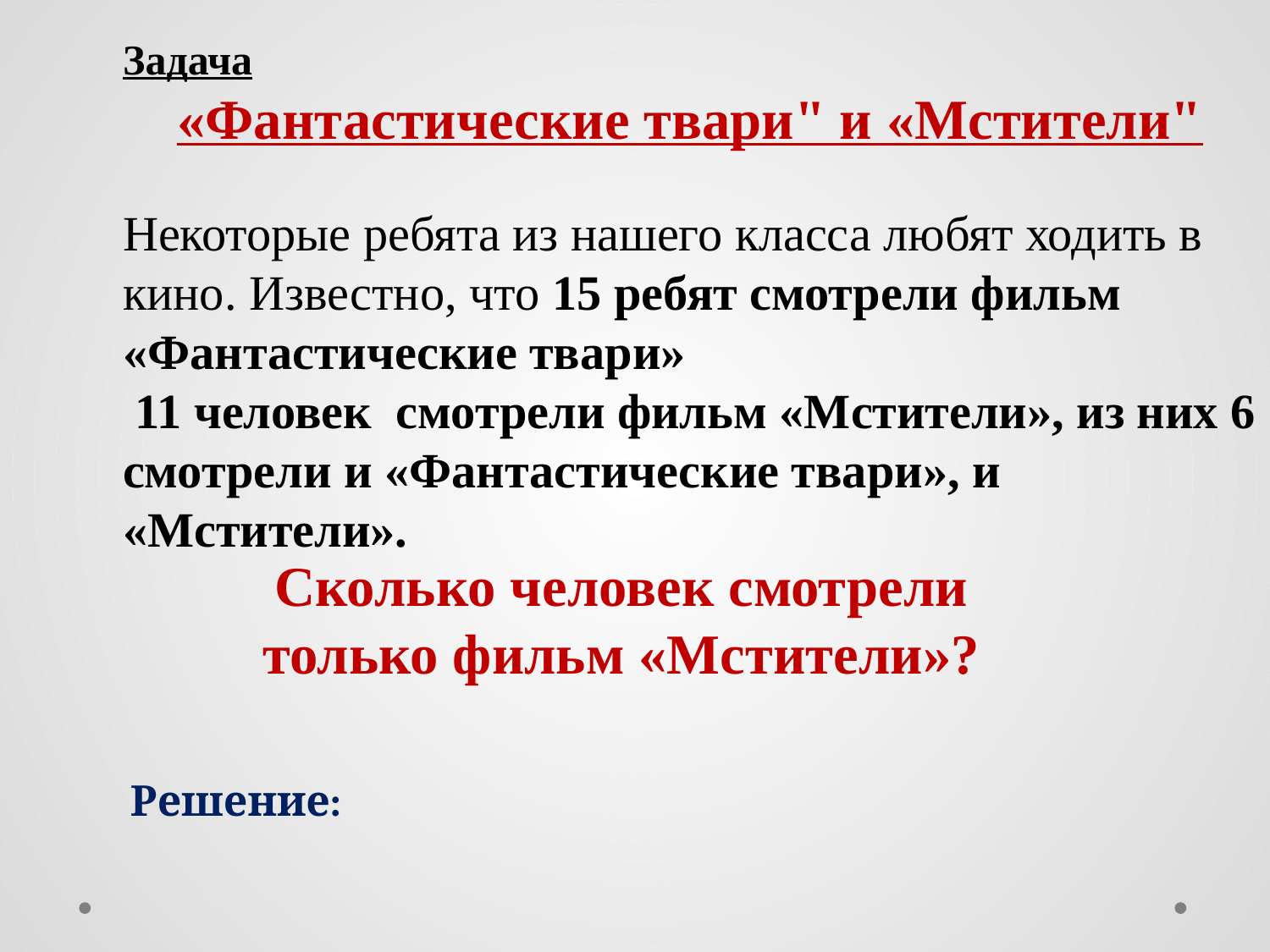

Задача
«Фантастические твари" и «Мстители"

Некоторые ребята из нашего класса любят ходить в кино. Известно, что 15 ребят смотрели фильм «Фантастические твари»
 11 человек  смотрели фильм «Мстители», из них 6 смотрели и «Фантастические твари», и «Мстители».

Сколько человек смотрели
только фильм «Мстители»?

Решение: